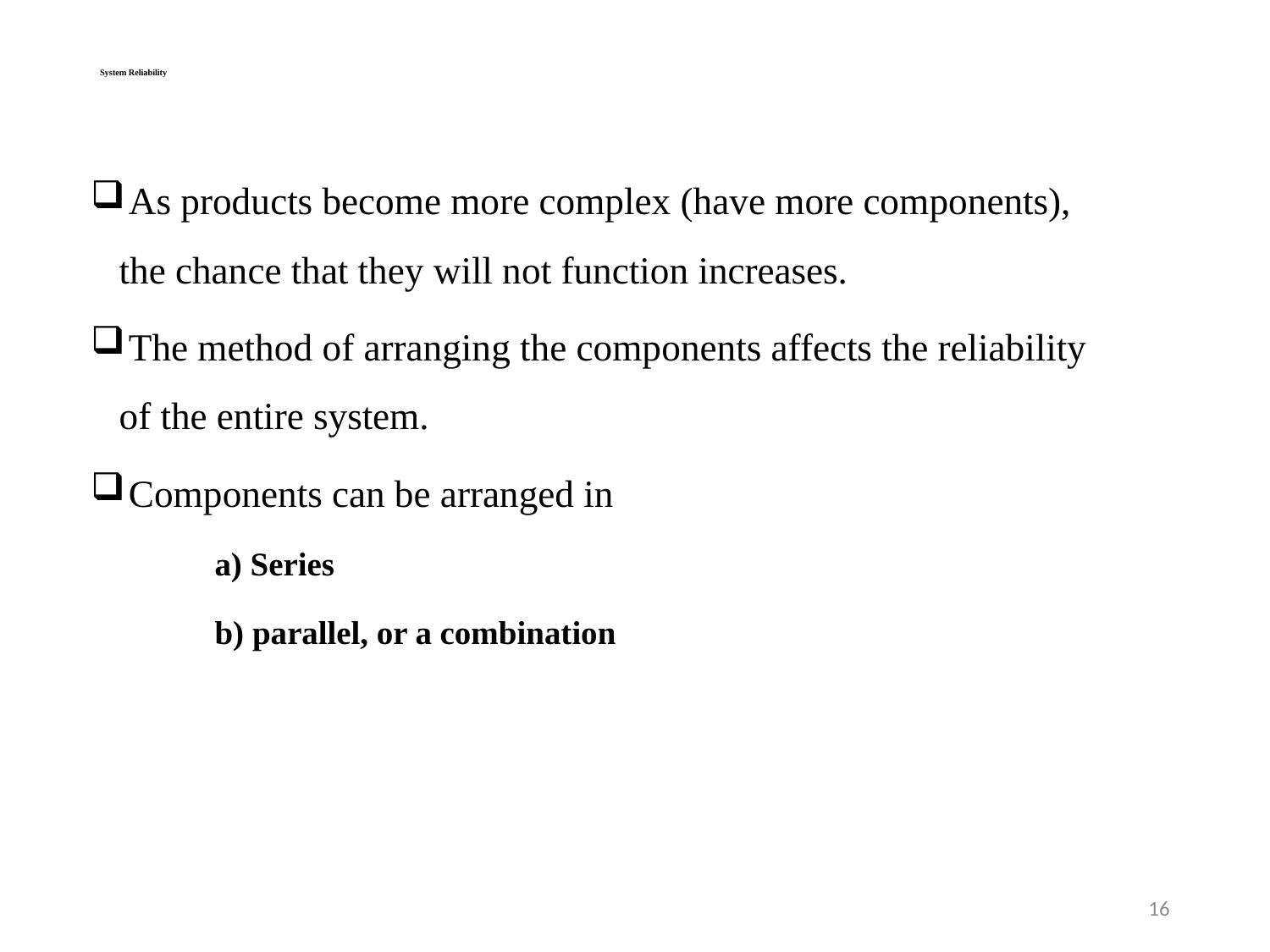

# System Reliability
 As products become more complex (have more components),
the chance that they will not function increases.
 The method of arranging the components affects the reliability
of the entire system.
 Components can be arranged in
               a) Series
               b) parallel, or a combination
16